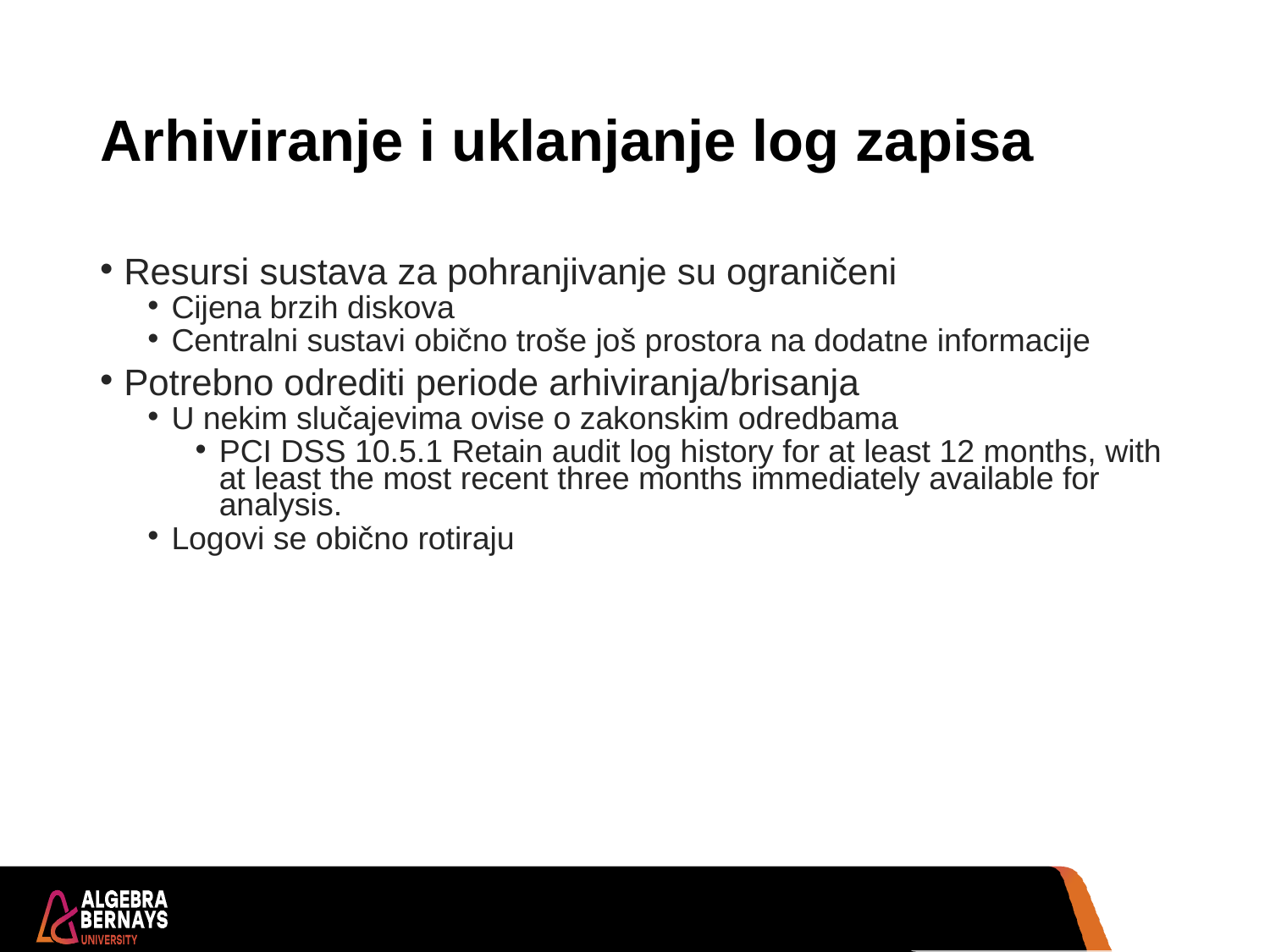

# Arhiviranje i uklanjanje log zapisa
Resursi sustava za pohranjivanje su ograničeni
Cijena brzih diskova
Centralni sustavi obično troše još prostora na dodatne informacije
Potrebno odrediti periode arhiviranja/brisanja
U nekim slučajevima ovise o zakonskim odredbama
PCI DSS 10.5.1 Retain audit log history for at least 12 months, with at least the most recent three months immediately available for analysis.
Logovi se obično rotiraju